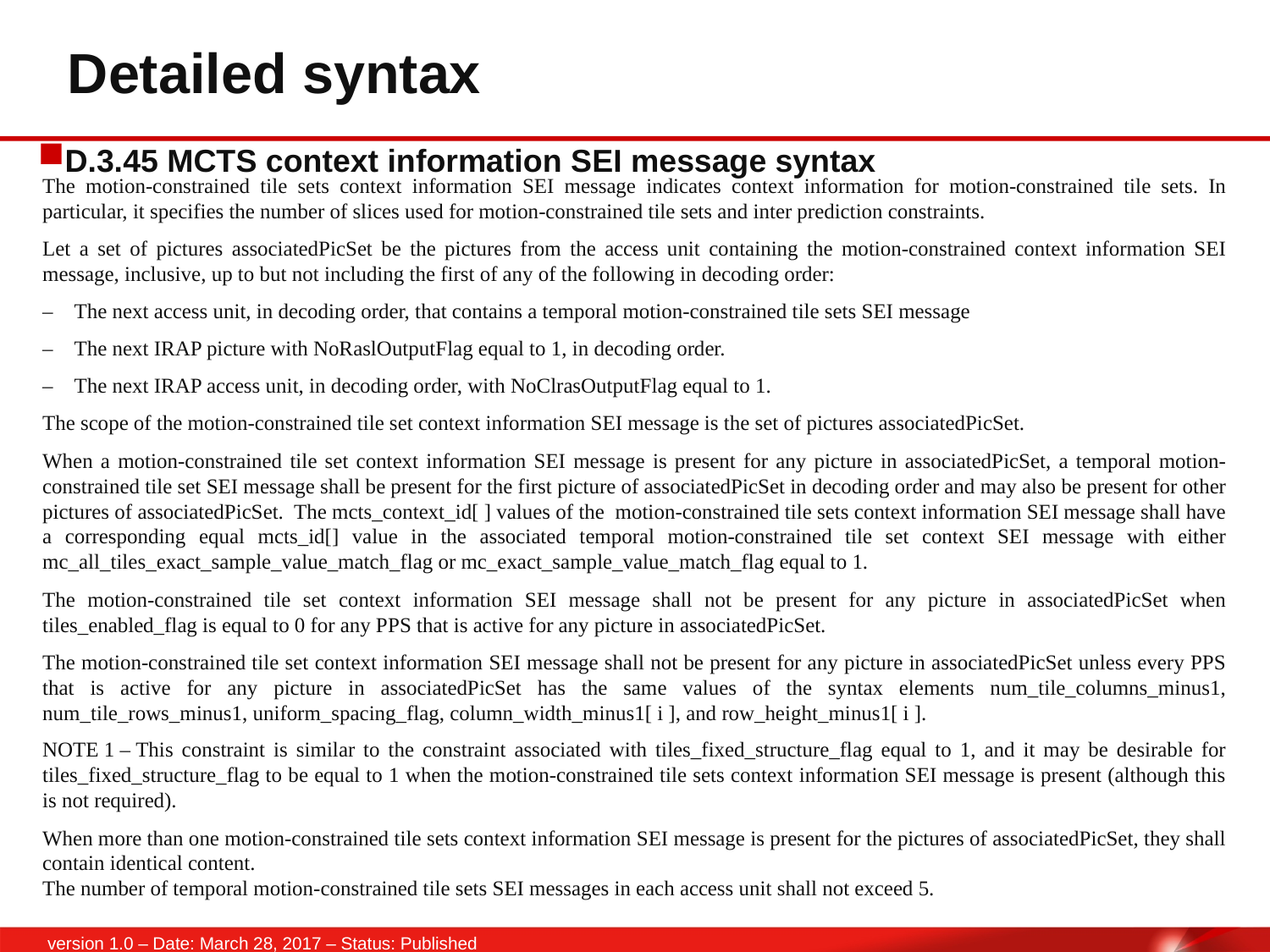

# Detailed syntax
D.3.45 MCTS context information SEI message syntax
The motion-constrained tile sets context information SEI message indicates context information for motion-constrained tile sets. In particular, it specifies the number of slices used for motion-constrained tile sets and inter prediction constraints.
Let a set of pictures associatedPicSet be the pictures from the access unit containing the motion-constrained context information SEI message, inclusive, up to but not including the first of any of the following in decoding order:
–	The next access unit, in decoding order, that contains a temporal motion-constrained tile sets SEI message
–	The next IRAP picture with NoRaslOutputFlag equal to 1, in decoding order.
–	The next IRAP access unit, in decoding order, with NoClrasOutputFlag equal to 1.
The scope of the motion-constrained tile set context information SEI message is the set of pictures associatedPicSet.
When a motion-constrained tile set context information SEI message is present for any picture in associatedPicSet, a temporal motion-constrained tile set SEI message shall be present for the first picture of associatedPicSet in decoding order and may also be present for other pictures of associatedPicSet.  The mcts_context_id[ ] values of the  motion-constrained tile sets context information SEI message shall have a corresponding equal mcts_id[] value in the associated temporal motion-constrained tile set context SEI message with either mc_all_tiles_exact_sample_value_match_flag or mc_exact_sample_value_match_flag equal to 1.
The motion-constrained tile set context information SEI message shall not be present for any picture in associatedPicSet when tiles_enabled_flag is equal to 0 for any PPS that is active for any picture in associatedPicSet.
The motion-constrained tile set context information SEI message shall not be present for any picture in associatedPicSet unless every PPS that is active for any picture in associatedPicSet has the same values of the syntax elements num_tile_columns_minus1, num_tile_rows_minus1, uniform_spacing_flag, column_width_minus1[ i ], and row_height_minus1[ i ].
NOTE 1 – This constraint is similar to the constraint associated with tiles_fixed_structure_flag equal to 1, and it may be desirable for tiles_fixed_structure_flag to be equal to 1 when the motion-constrained tile sets context information SEI message is present (although this is not required).
When more than one motion-constrained tile sets context information SEI message is present for the pictures of associatedPicSet, they shall contain identical content.
The number of temporal motion-constrained tile sets SEI messages in each access unit shall not exceed 5.